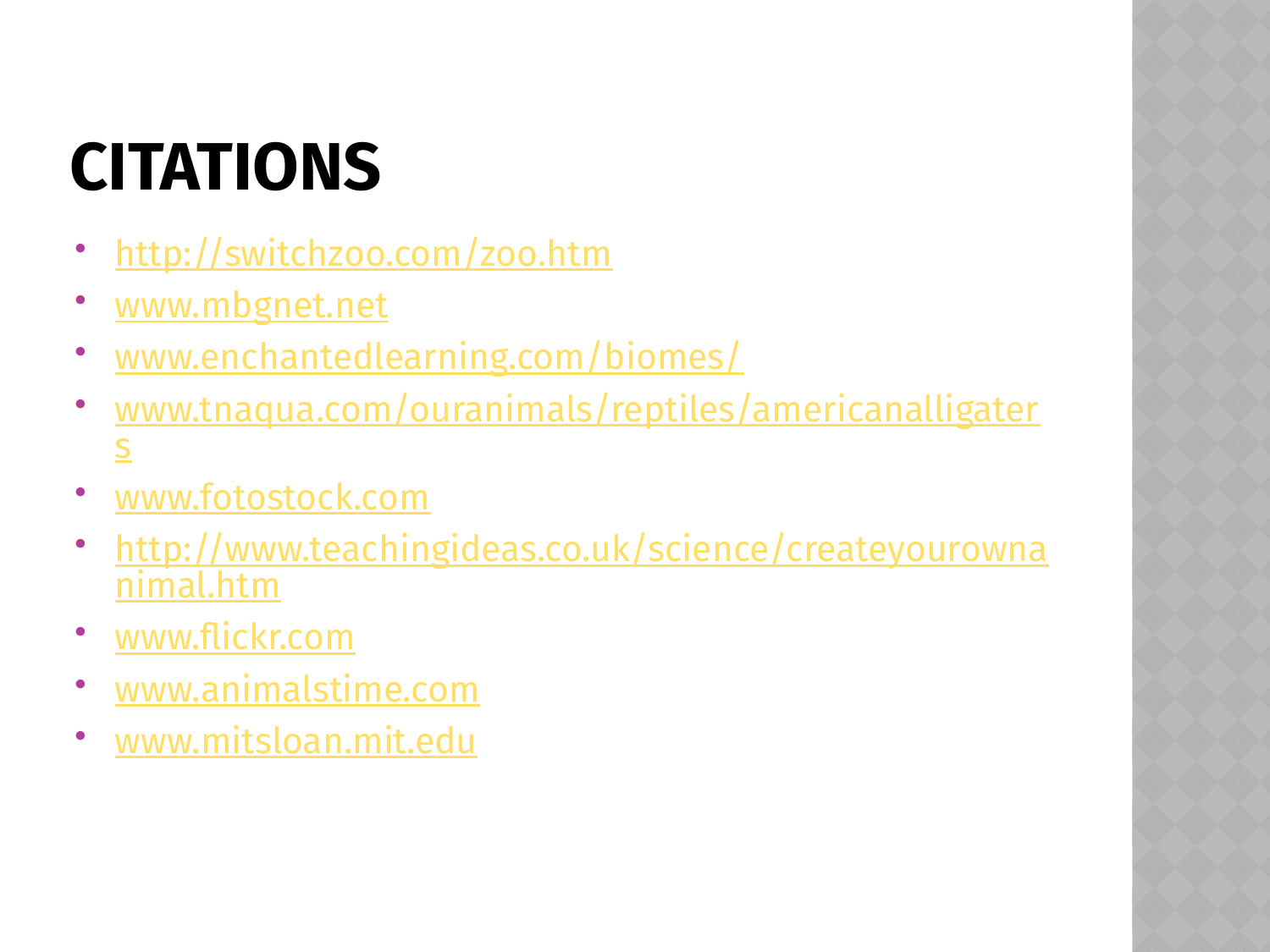

# Citations
http://switchzoo.com/zoo.htm
www.mbgnet.net
www.enchantedlearning.com/biomes/
www.tnaqua.com/ouranimals/reptiles/americanalligaters
www.fotostock.com
http://www.teachingideas.co.uk/science/createyourownanimal.htm
www.flickr.com
www.animalstime.com
www.mitsloan.mit.edu